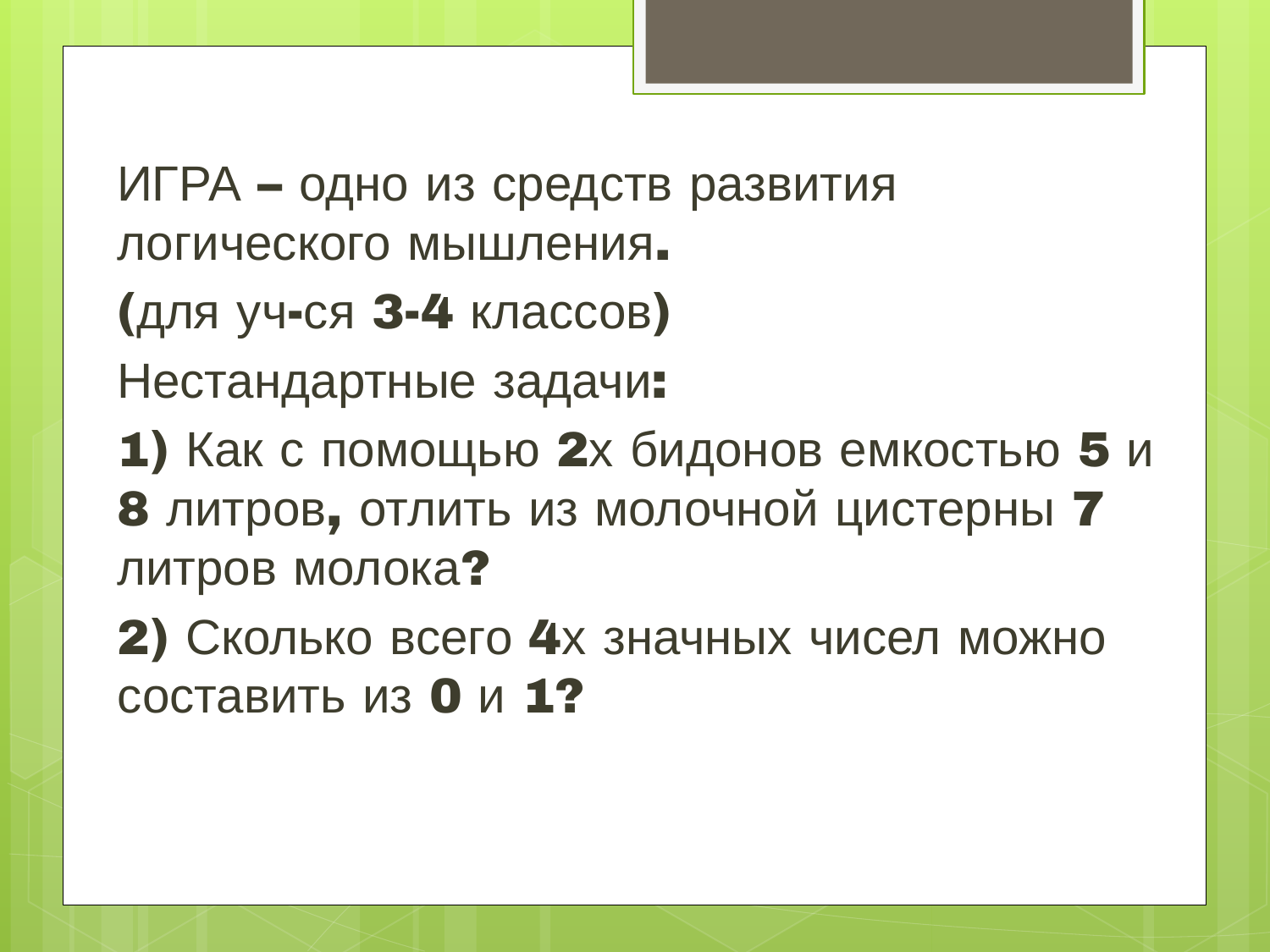

ИГРА – одно из средств развития логического мышления.
(для уч-ся 3-4 классов)
Нестандартные задачи:
1) Как с помощью 2х бидонов емкостью 5 и 8 литров, отлить из молочной цистерны 7 литров молока?
2) Сколько всего 4х значных чисел можно составить из 0 и 1?
#